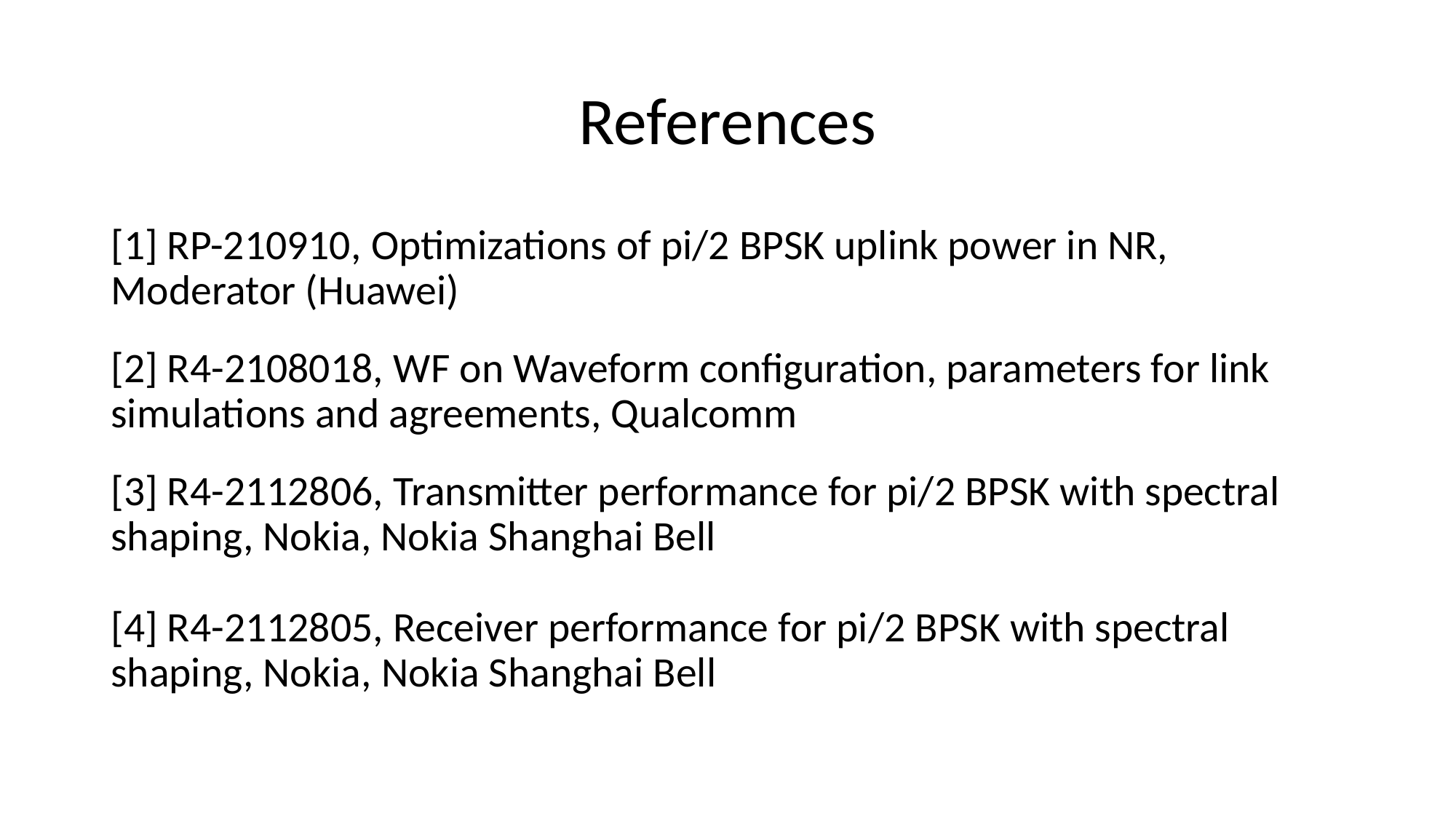

# References
[1] RP-210910, Optimizations of pi/2 BPSK uplink power in NR, Moderator (Huawei)

[2] R4-2108018, WF on Waveform configuration, parameters for link simulations and agreements, Qualcomm

[3] R4-2112806, Transmitter performance for pi/2 BPSK with spectral shaping, Nokia, Nokia Shanghai Bell

[4] R4-2112805, Receiver performance for pi/2 BPSK with spectral shaping, Nokia, Nokia Shanghai Bell